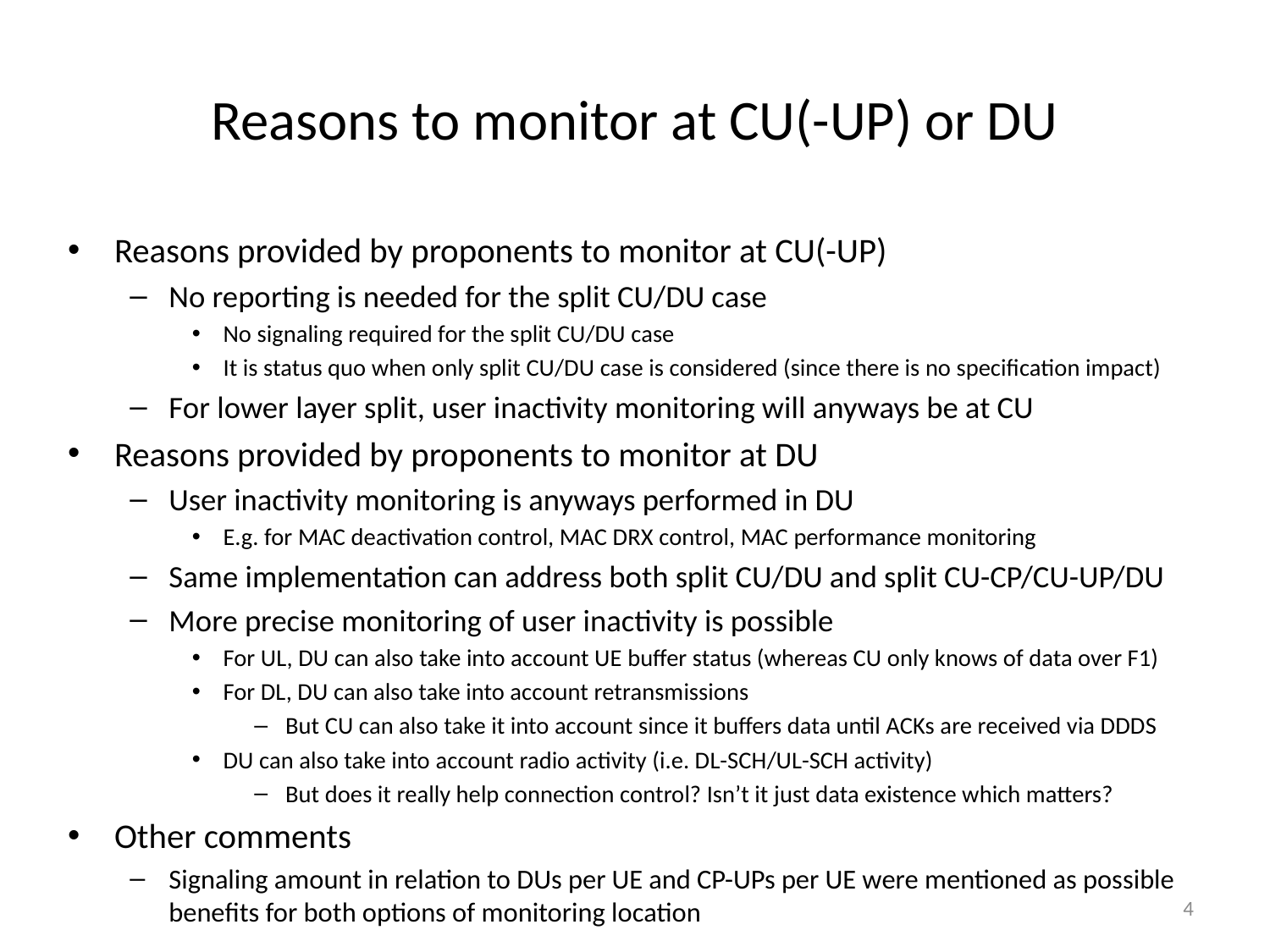

# Reasons to monitor at CU(-UP) or DU
Reasons provided by proponents to monitor at CU(-UP)
No reporting is needed for the split CU/DU case
No signaling required for the split CU/DU case
It is status quo when only split CU/DU case is considered (since there is no specification impact)
For lower layer split, user inactivity monitoring will anyways be at CU
Reasons provided by proponents to monitor at DU
User inactivity monitoring is anyways performed in DU
E.g. for MAC deactivation control, MAC DRX control, MAC performance monitoring
Same implementation can address both split CU/DU and split CU-CP/CU-UP/DU
More precise monitoring of user inactivity is possible
For UL, DU can also take into account UE buffer status (whereas CU only knows of data over F1)
For DL, DU can also take into account retransmissions
But CU can also take it into account since it buffers data until ACKs are received via DDDS
DU can also take into account radio activity (i.e. DL-SCH/UL-SCH activity)
But does it really help connection control? Isn’t it just data existence which matters?
Other comments
Signaling amount in relation to DUs per UE and CP-UPs per UE were mentioned as possible benefits for both options of monitoring location
4